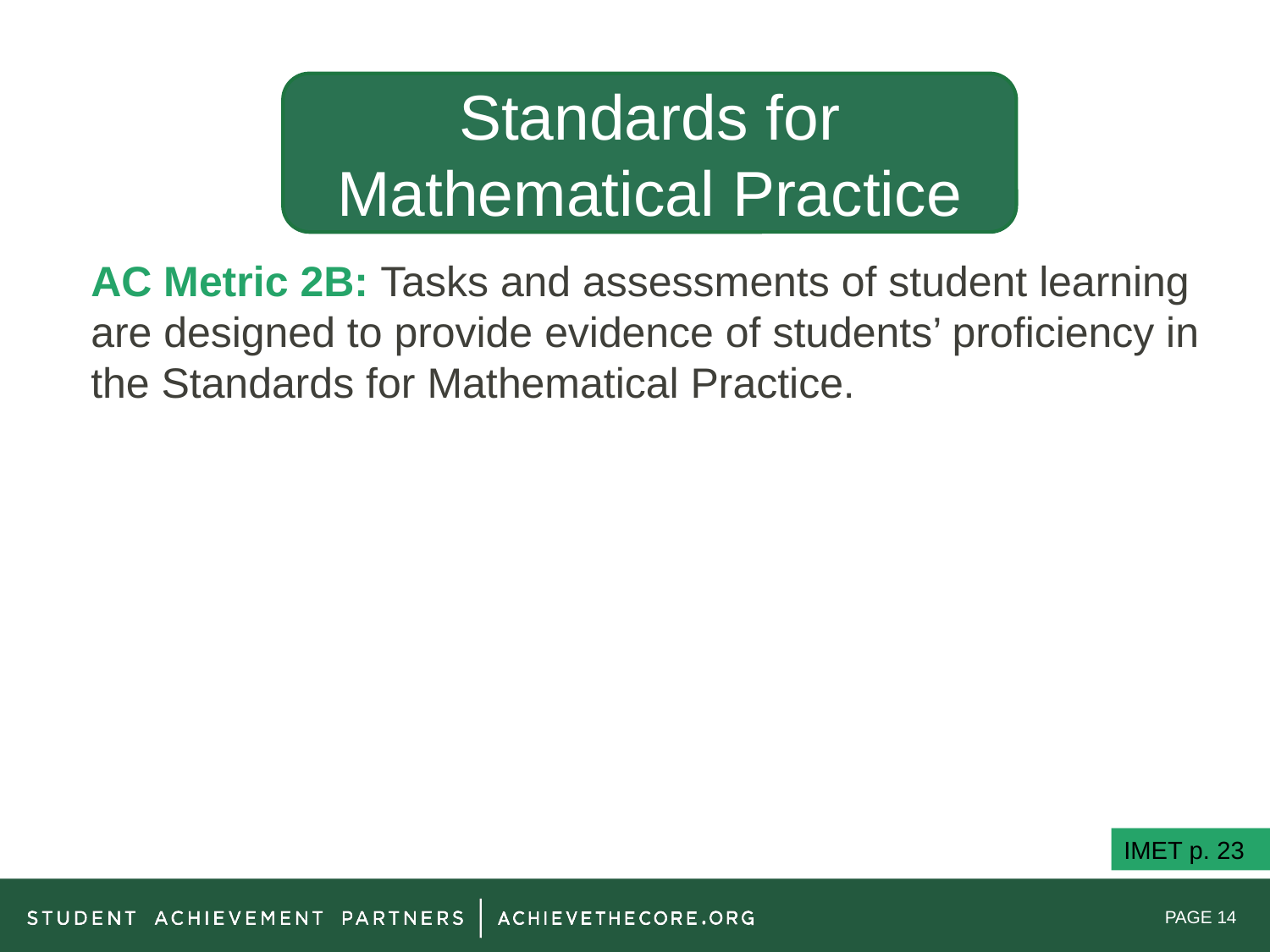

Standards for Mathematical Practice
AC Metric 2B: Tasks and assessments of student learning are designed to provide evidence of students’ proficiency in the Standards for Mathematical Practice.

IMET p. 23